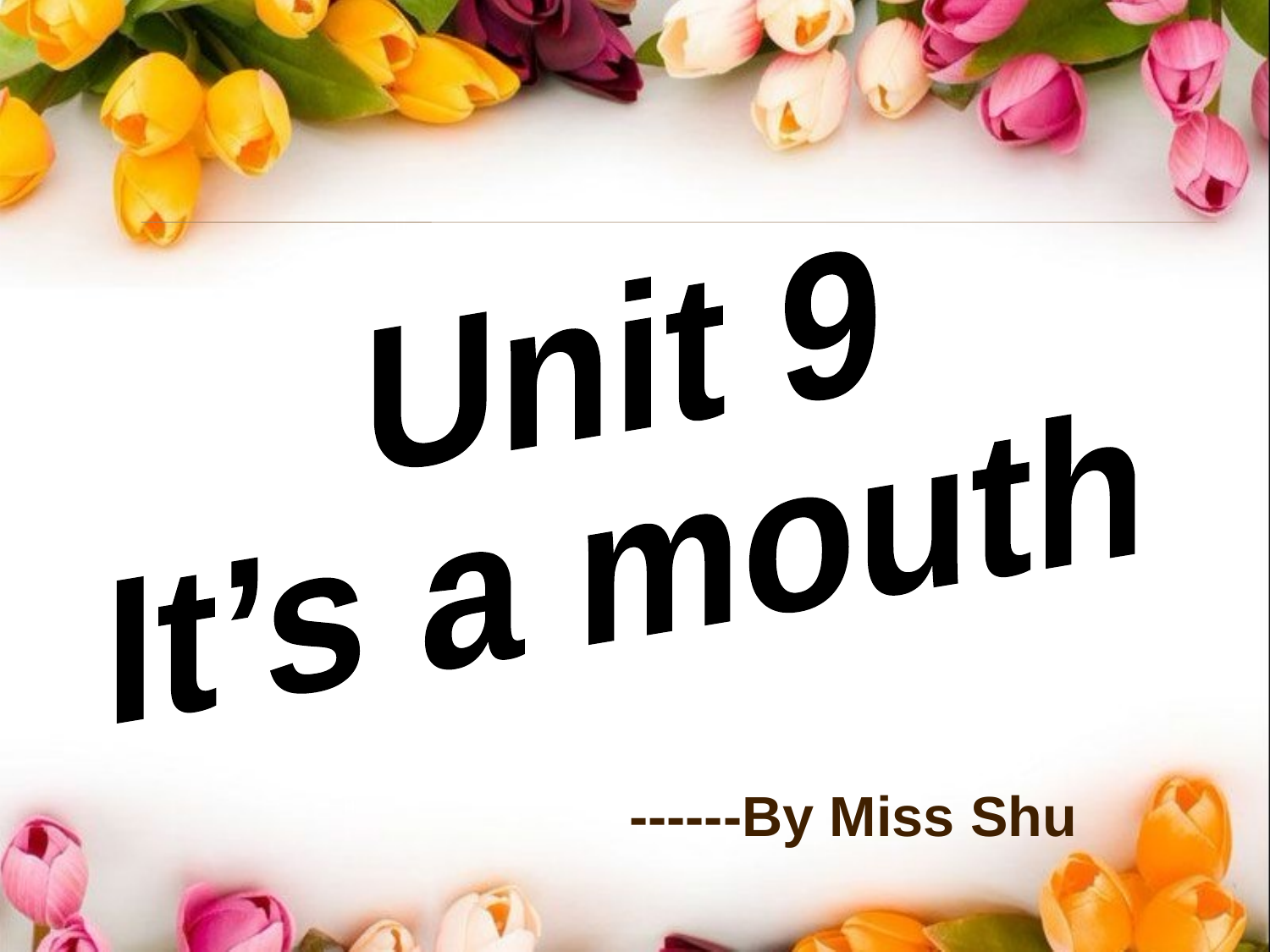

Unit 9
It’s a mouth
  ------By Miss Shu